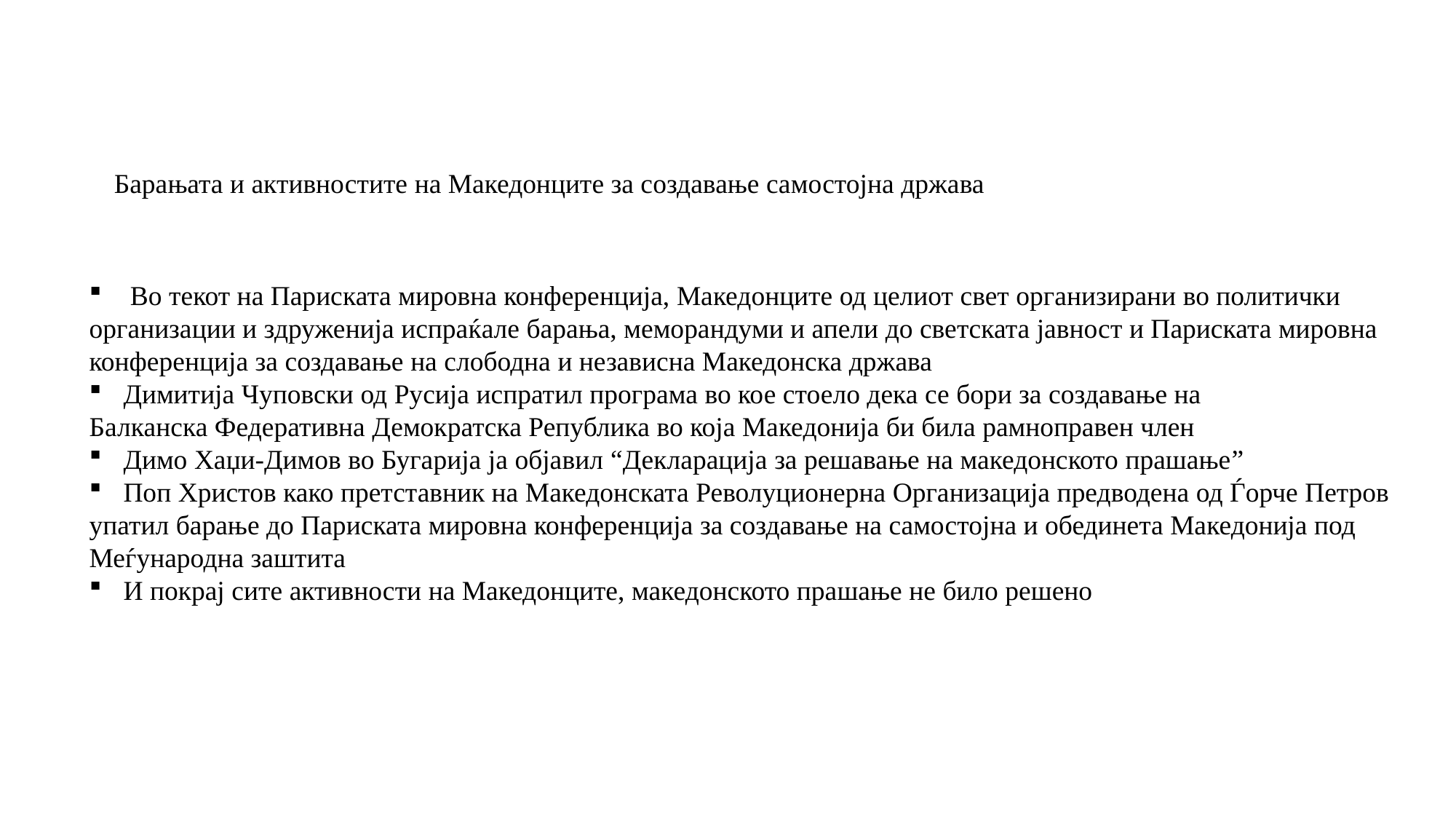

Барањата и активностите на Македонците за создавање самостојна држава
Во текот на Париската мировна конференција, Македонците од целиот свет организирани во политички
организации и здруженија испраќале барања, меморандуми и апели до светската јавност и Париската мировна
конференција за создавање на слободна и независна Македонска држава
Димитија Чуповски од Русија испратил програма во кое стоело дека се бори за создавање на
Балканска Федеративна Демократска Република во која Македонија би била рамноправен член
Димо Хаџи-Димов во Бугарија ја објавил “Декларација за решавање на македонското прашање”
Поп Христов како претставник на Македонската Револуционерна Организација предводена од Ѓорче Петров
упатил барање до Париската мировна конференција за создавање на самостојна и обединета Македонија под
Меѓународна заштита
И покрај сите активности на Македонците, македонското прашање не било решено